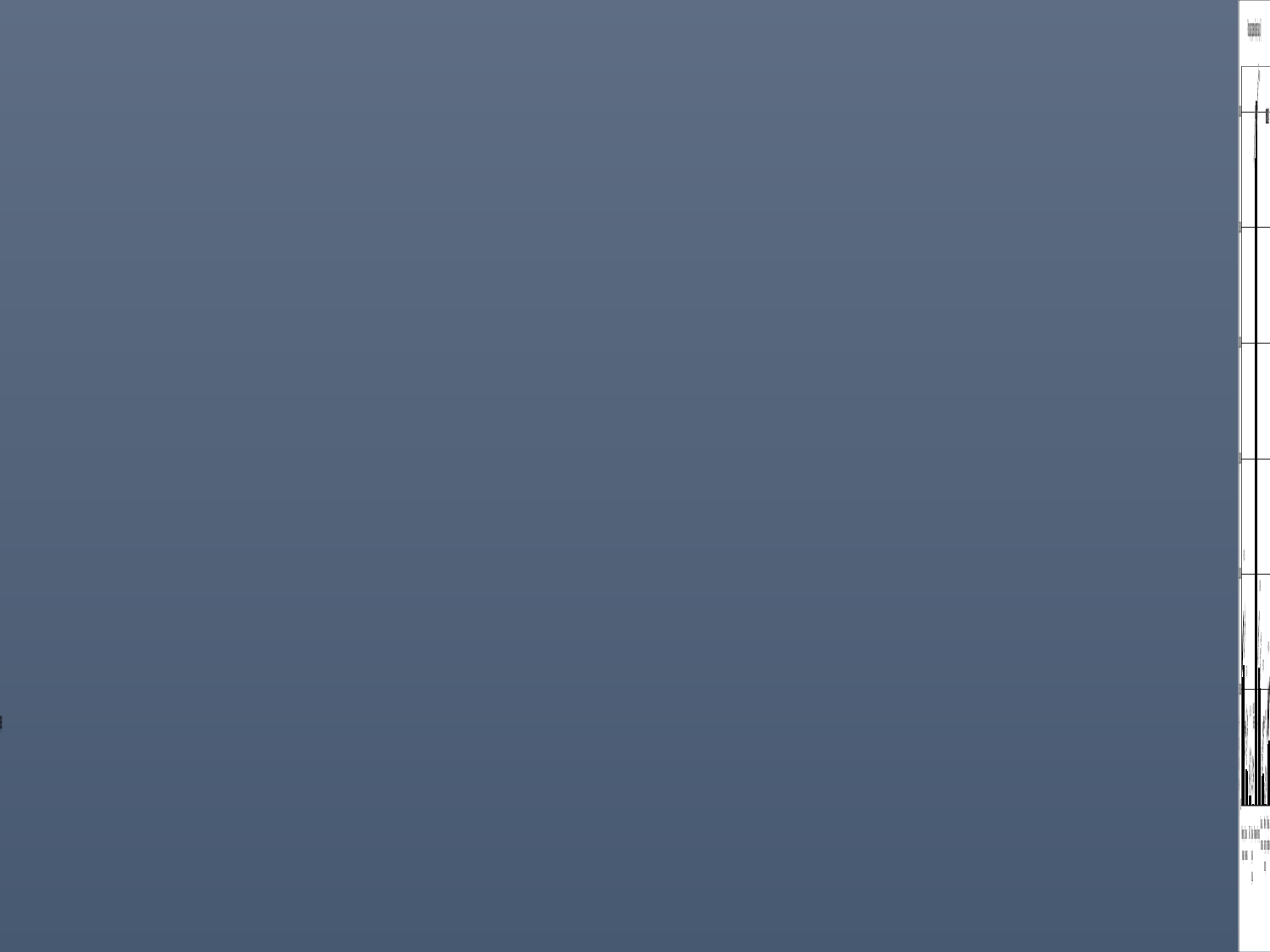

### Chart: Расходы по разделам бюджета (тыс. руб.)

| Category |  |  |
|---|---|---|
| Общегосударст. вопросы  | 55378.93 | 60448.44 |
| Национальная экономика | 15702.43 | 14805.41 |
| ЖКХ | 4010.0 | 4094.42 |
| Охрана окружающей среды | 277.95999999999987 | 656.3599999999998 |
| Образование | 279890.52 | 304905.44 |
| Культура | 59422.4 | 50578.26 |
| Социальная политика | 12591.54 | 13562.54 |
| Физическая культура и спорт | 600.0 | 600.0 |
| Межбюдж. трансферты  | 26696.58 | 27938.58 |